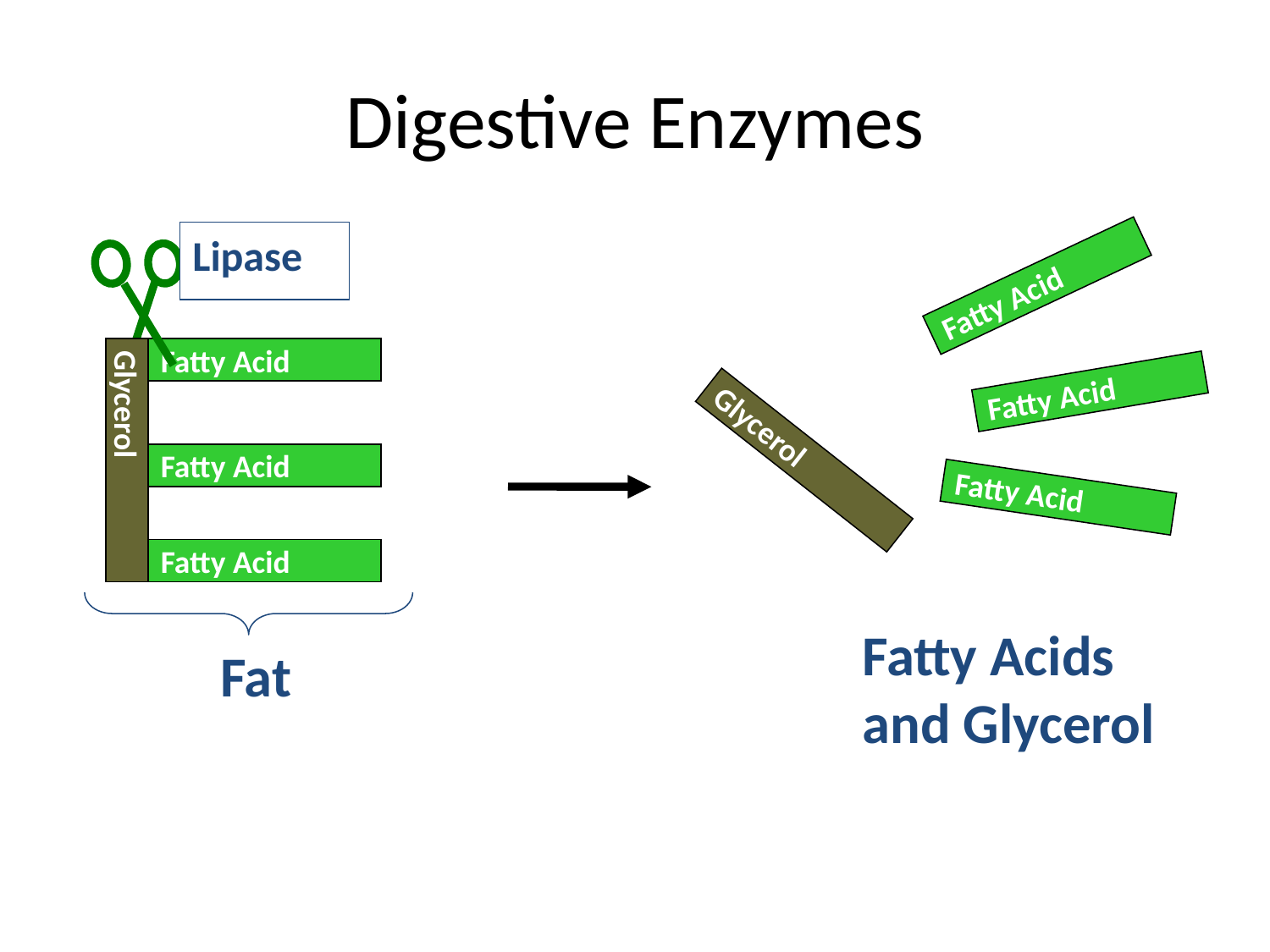

# Digestive Enzymes
Lipase

Fatty Acid

Glycerol
Fatty Acid
Glycerol
Fatty Acid
Fatty Acid

Fatty Acid

Fatty Acid
Fatty Acids
and Glycerol
Fat